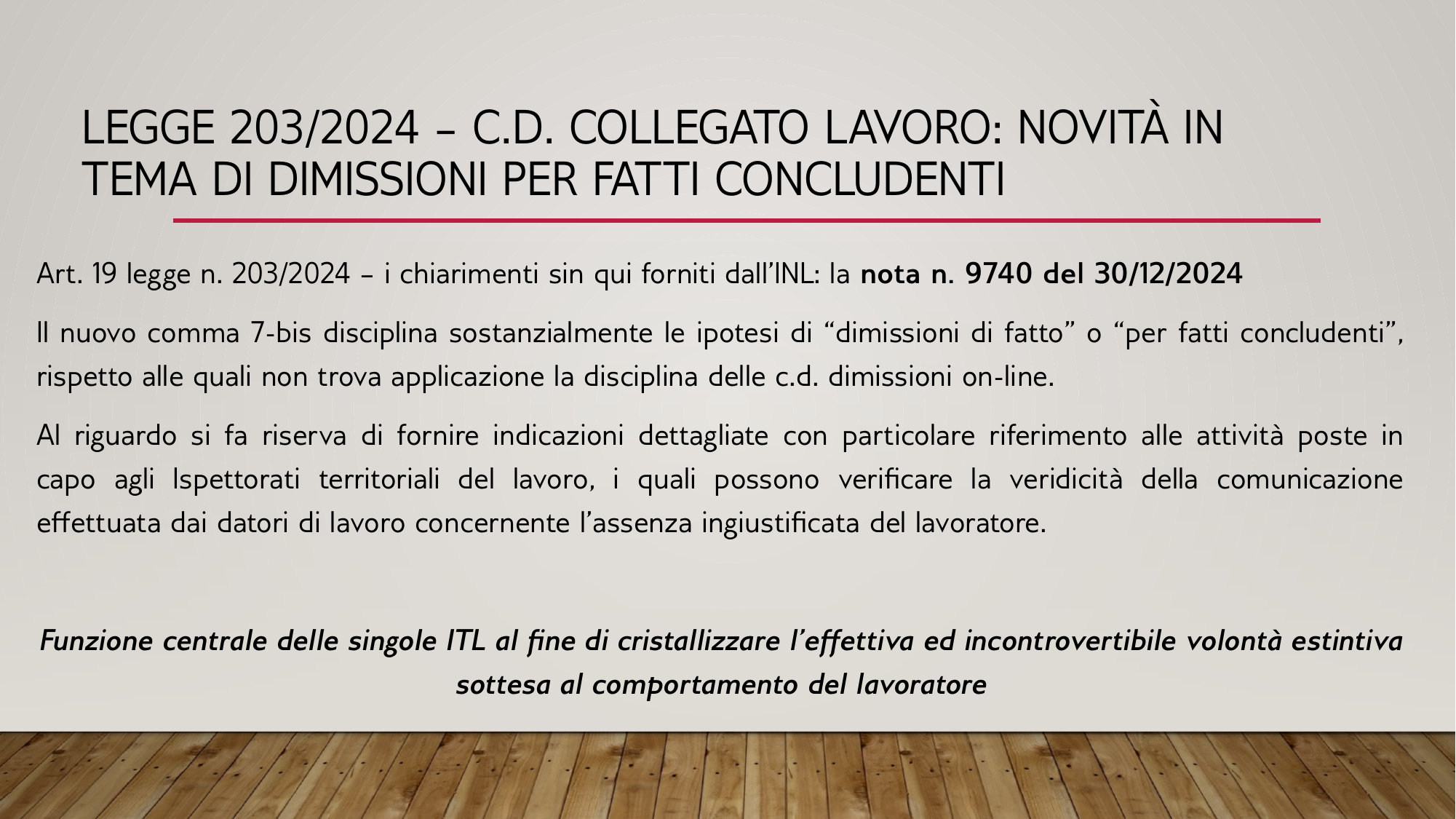

# Legge 203/2024 – c.d. collegato lavoro: novità in tema di dimissioni per fatti concludenti
Art. 19 legge n. 203/2024 – i chiarimenti sin qui forniti dall’INL: la nota n. 9740 del 30/12/2024
Il nuovo comma 7-bis disciplina sostanzialmente le ipotesi di “dimissioni di fatto” o “per fatti concludenti”, rispetto alle quali non trova applicazione la disciplina delle c.d. dimissioni on-line.
Al riguardo si fa riserva di fornire indicazioni dettagliate con particolare riferimento alle attività poste in capo agli Ispettorati territoriali del lavoro, i quali possono verificare la veridicità della comunicazione effettuata dai datori di lavoro concernente l’assenza ingiustificata del lavoratore.

Funzione centrale delle singole ITL al fine di cristallizzare l’effettiva ed incontrovertibile volontà estintiva sottesa al comportamento del lavoratore